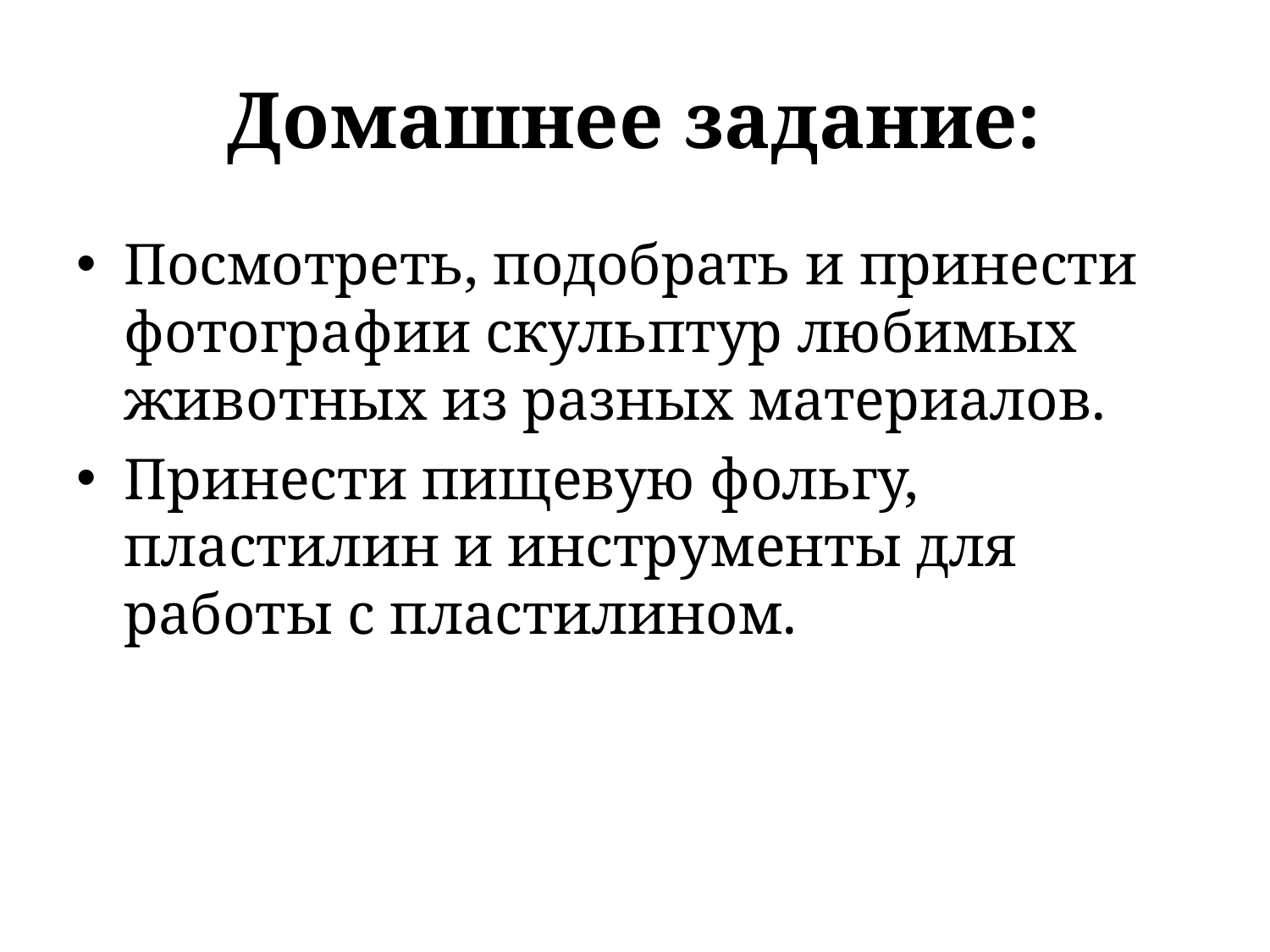

# Домашнее задание:
Посмотреть, подобрать и принести фотографии скульптур любимых животных из разных материалов.
Принести пищевую фольгу,  пластилин и инструменты для работы с пластилином.